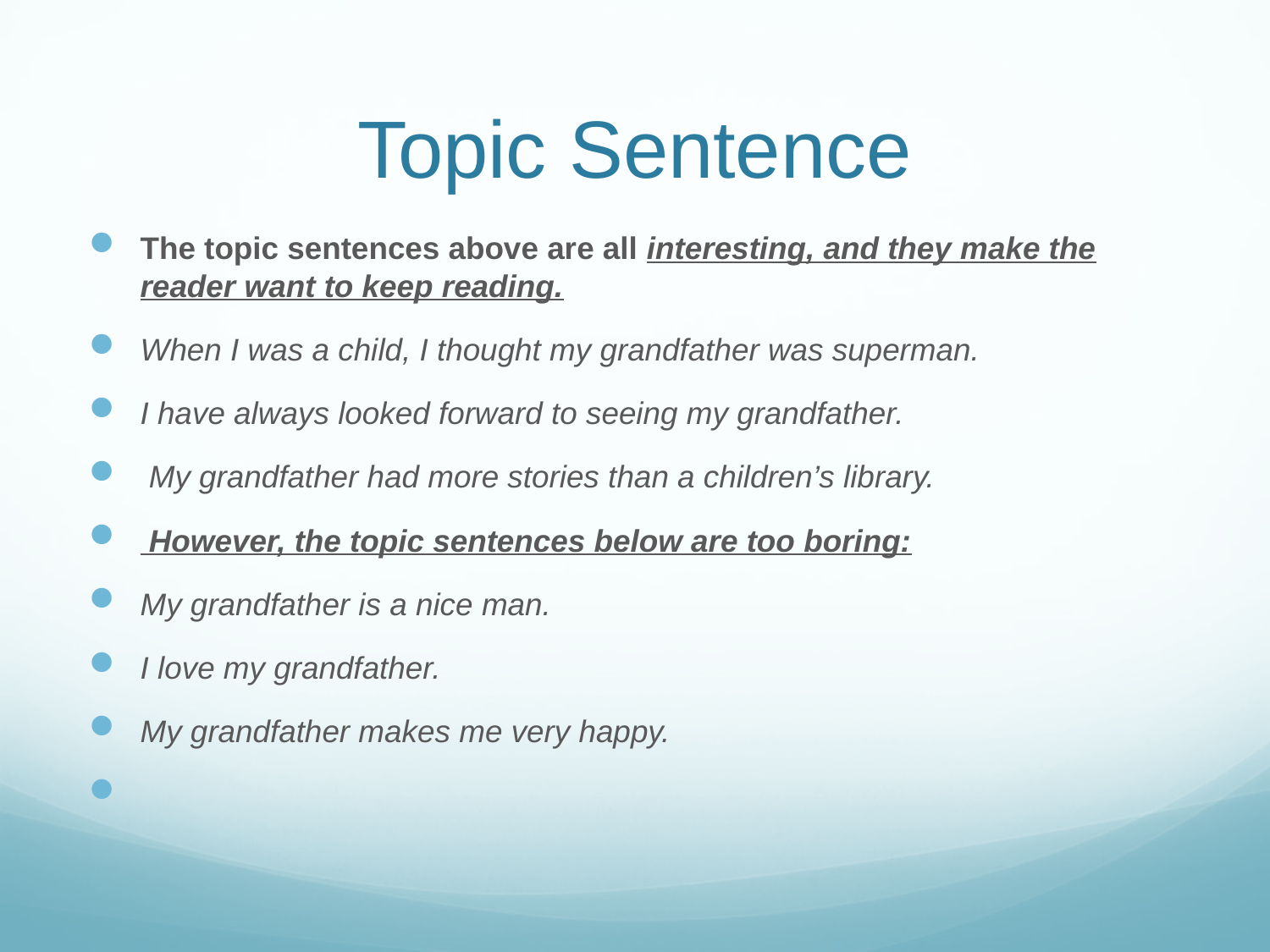

# Topic Sentence
The topic sentences above are all interesting, and they make the reader want to keep reading.
When I was a child, I thought my grandfather was superman.
I have always looked forward to seeing my grandfather.
 My grandfather had more stories than a children’s library.
 However, the topic sentences below are too boring:
My grandfather is a nice man.
I love my grandfather.
My grandfather makes me very happy.